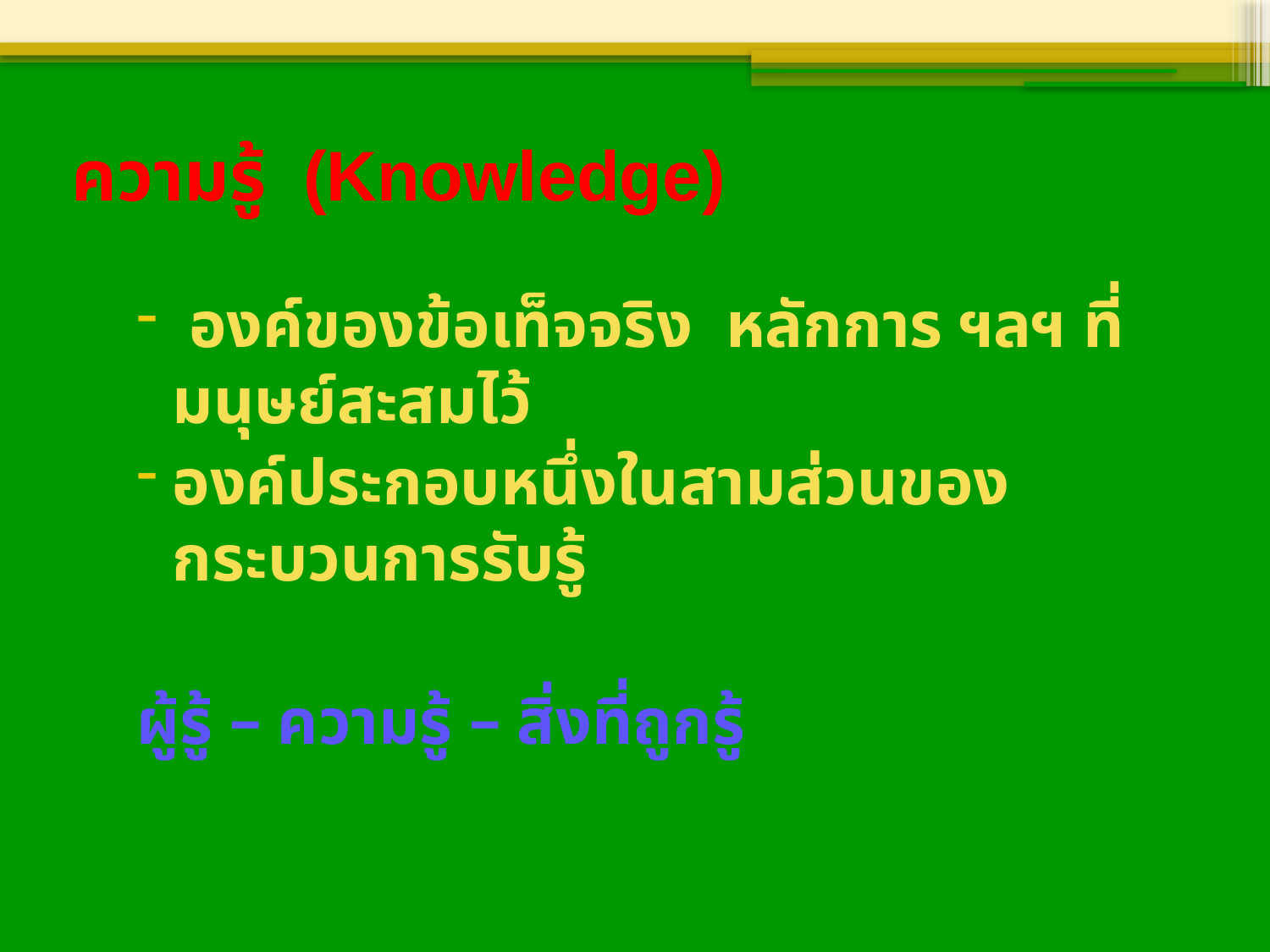

# ความรู้  (Knowledge)
 องค์ของข้อเท็จจริง  หลักการ ฯลฯ ที่มนุษย์สะสมไว้
องค์ประกอบหนึ่งในสามส่วนของกระบวนการรับรู้

ผู้รู้ – ความรู้ – สิ่งที่ถูกรู้